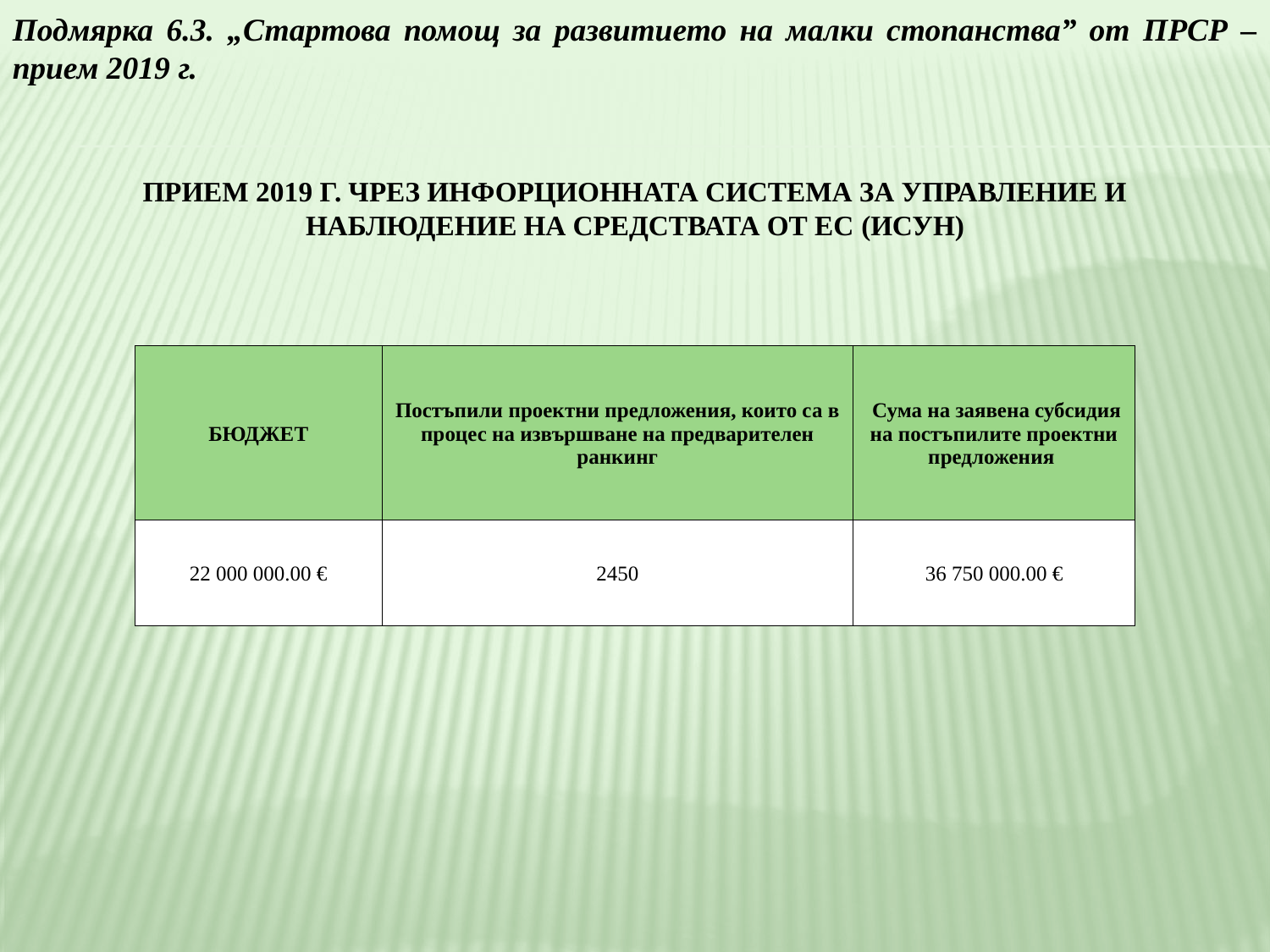

Подмярка 6.3. „Стартова помощ за развитието на малки стопанства” от ПРСР – прием 2019 г.

ПРИЕМ 2019 Г. ЧРЕЗ ИНФОРЦИОННАТА СИСТЕМА ЗА УПРАВЛЕНИЕ И НАБЛЮДЕНИЕ НА СРЕДСТВАТА ОТ ЕС (ИСУН)
| БЮДЖЕТ | Постъпили проектни предложения, които са в процес на извършване на предварителен ранкинг | Сума на заявена субсидия на постъпилите проектни предложения |
| --- | --- | --- |
| 22 000 000.00 € | 2450 | 36 750 000.00 € |